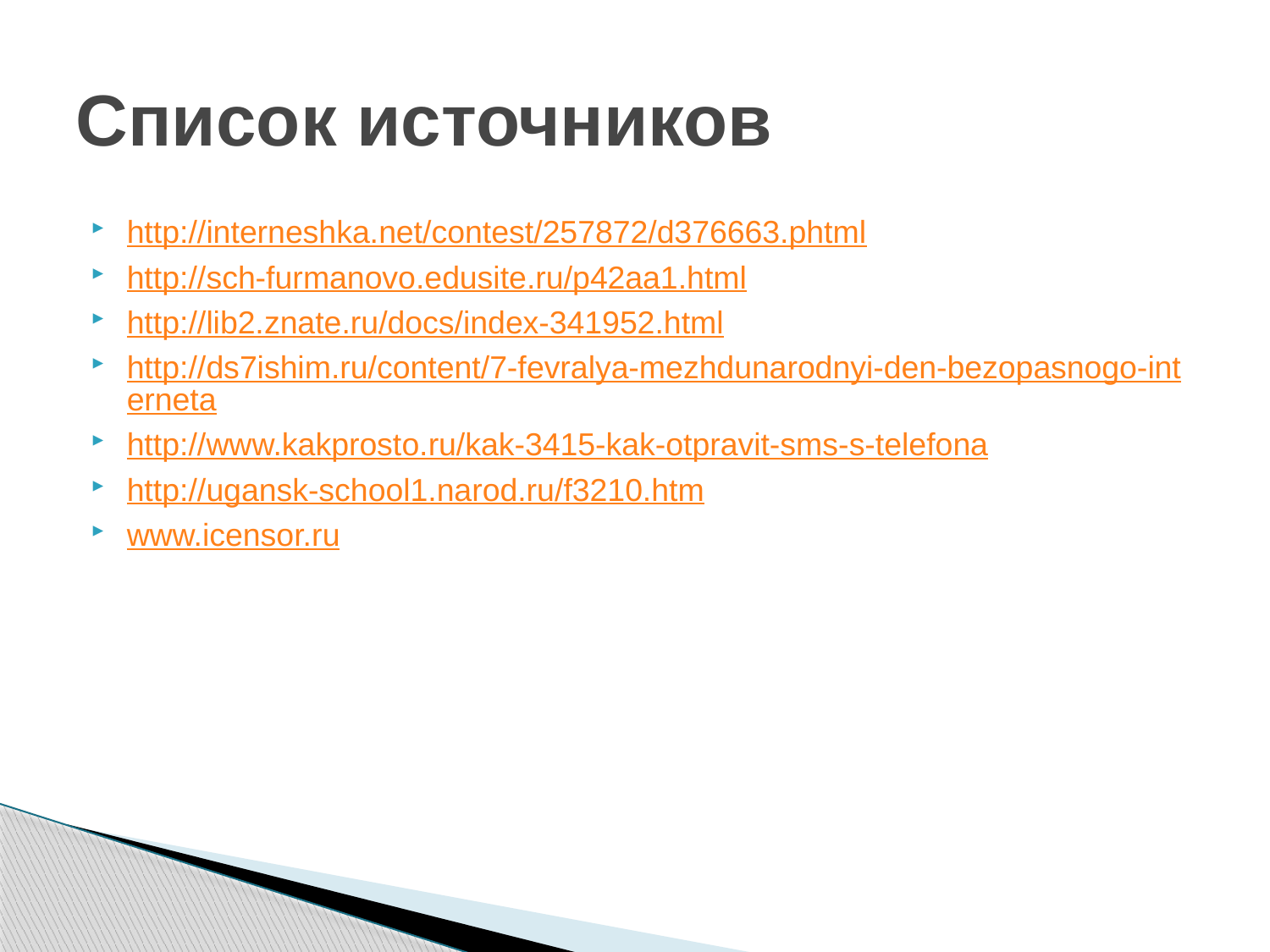

# Список источников
http://interneshka.net/contest/257872/d376663.phtml
http://sch-furmanovo.edusite.ru/p42aa1.html
http://lib2.znate.ru/docs/index-341952.html
http://ds7ishim.ru/content/7-fevralya-mezhdunarodnyi-den-bezopasnogo-interneta
http://www.kakprosto.ru/kak-3415-kak-otpravit-sms-s-telefona
http://ugansk-school1.narod.ru/f3210.htm
www.icensor.ru